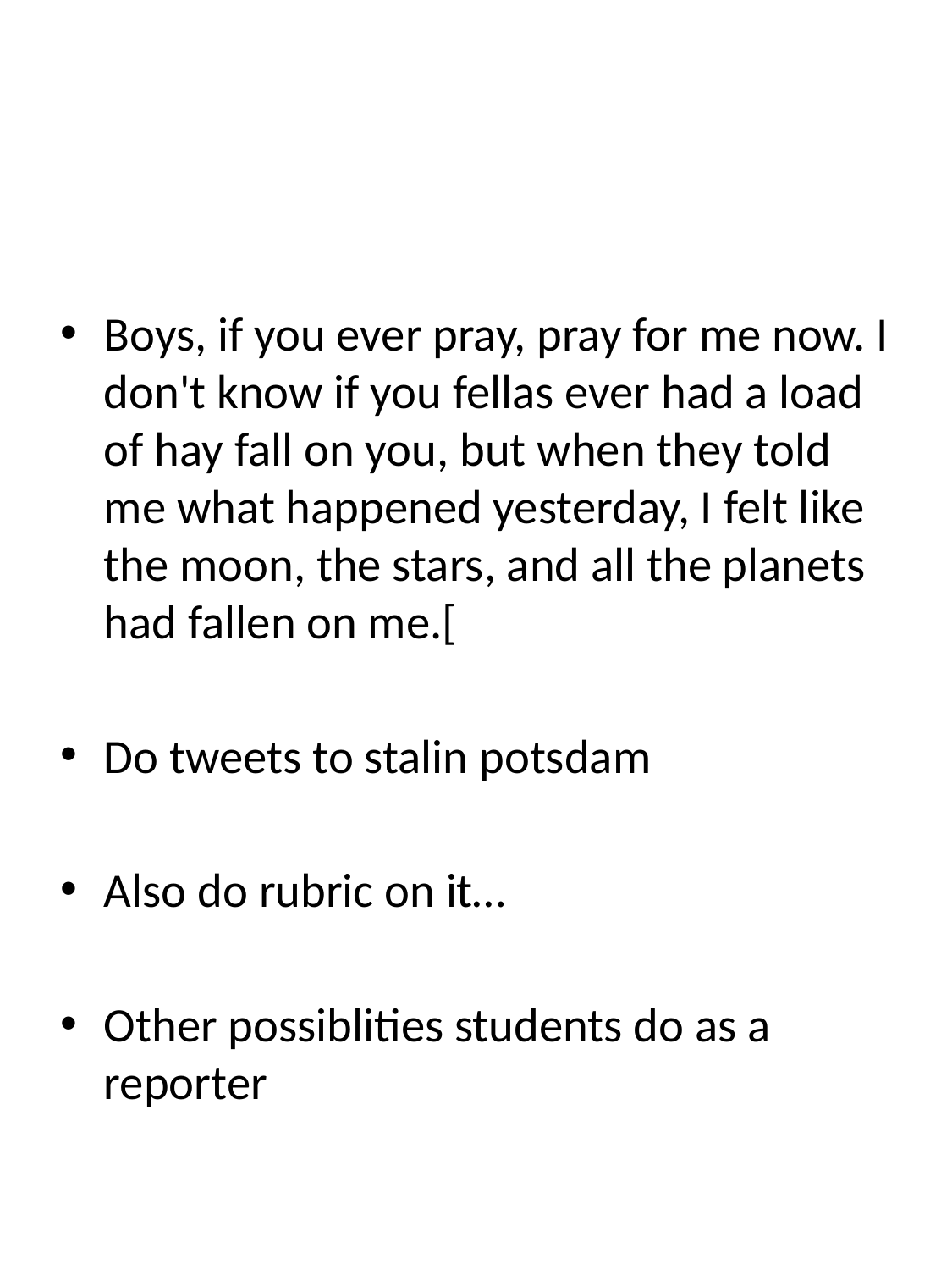

#
Boys, if you ever pray, pray for me now. I don't know if you fellas ever had a load of hay fall on you, but when they told me what happened yesterday, I felt like the moon, the stars, and all the planets had fallen on me.[

Do tweets to stalin potsdam

Also do rubric on it…

Other possiblities students do as a reporter